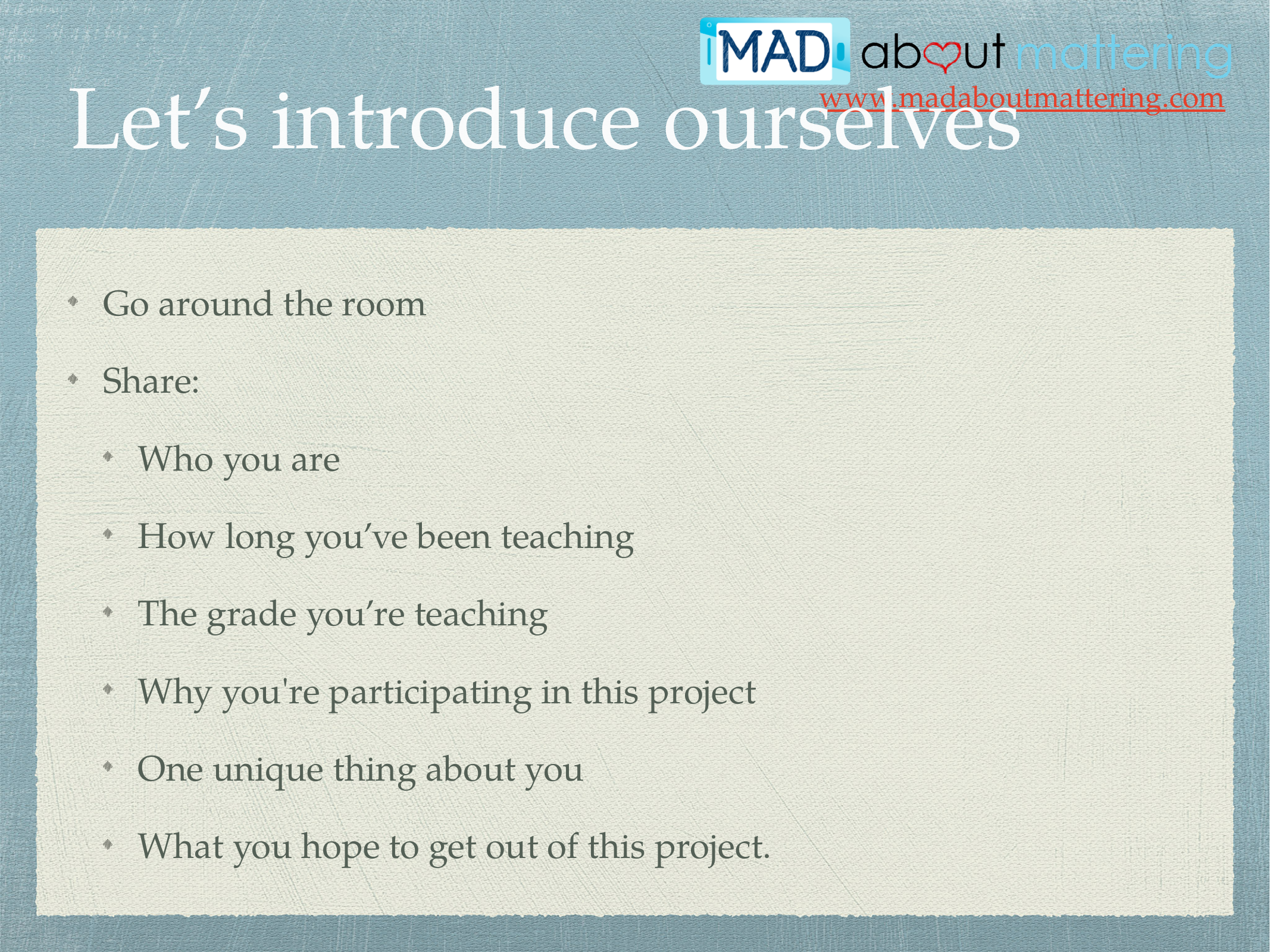

# Let’s introduce ourselves
Go around the room
Share:
Who you are
How long you’ve been teaching
The grade you’re teaching
Why you're participating in this project
One unique thing about you
What you hope to get out of this project.